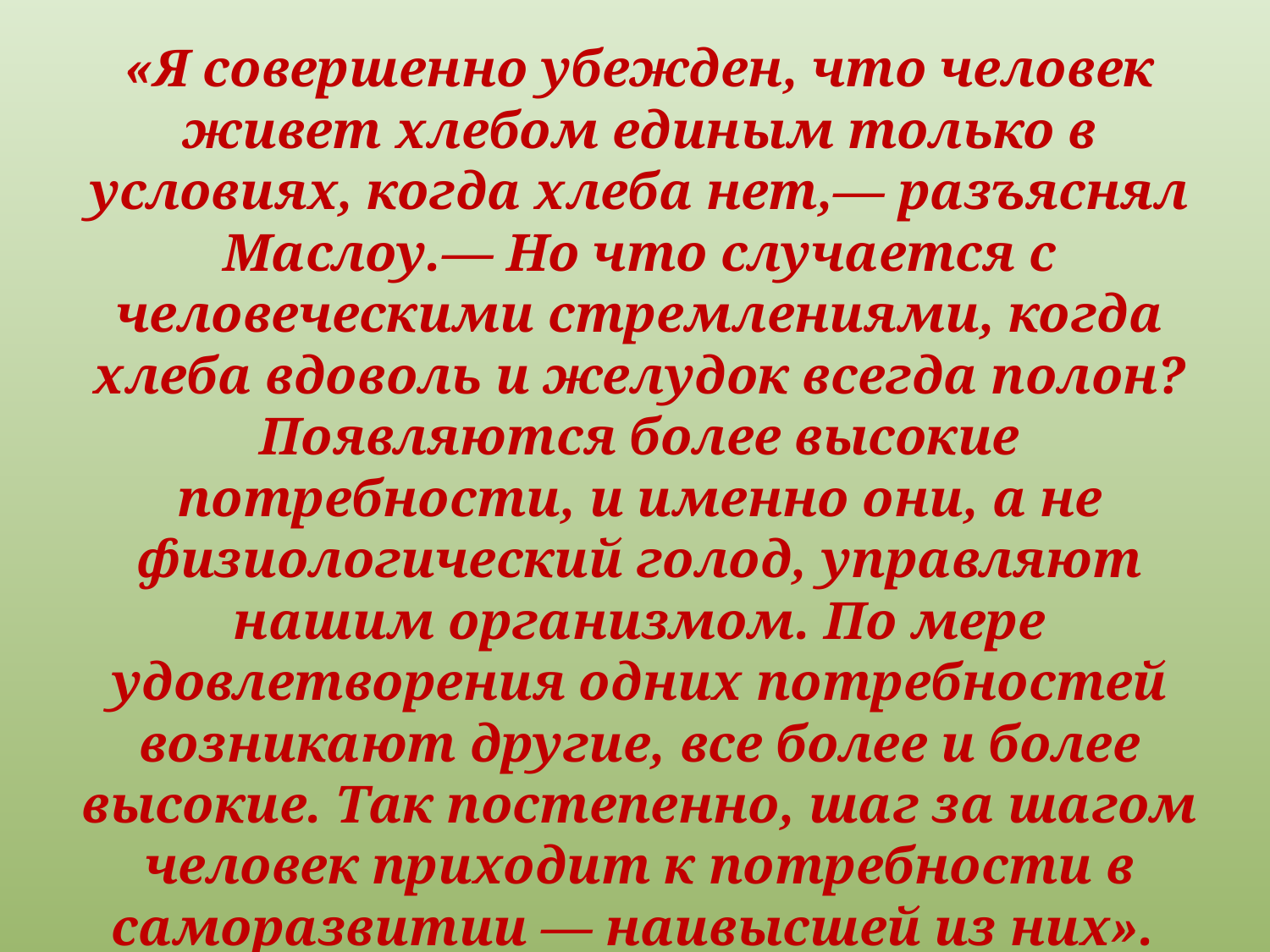

«Я совершенно убежден, что человек живет хлебом единым только в условиях, когда хлеба нет,— разъяснял Маслоу.— Но что случается с человеческими стремлениями, когда хлеба вдоволь и желудок всегда полон? Появляются более высокие потребности, и именно они, а не физиологический голод, управляют нашим организмом. По мере удовлетворения одних потребностей возникают другие, все более и более высокие. Так постепенно, шаг за шагом человек приходит к потребности в саморазвитии — наивысшей из них».